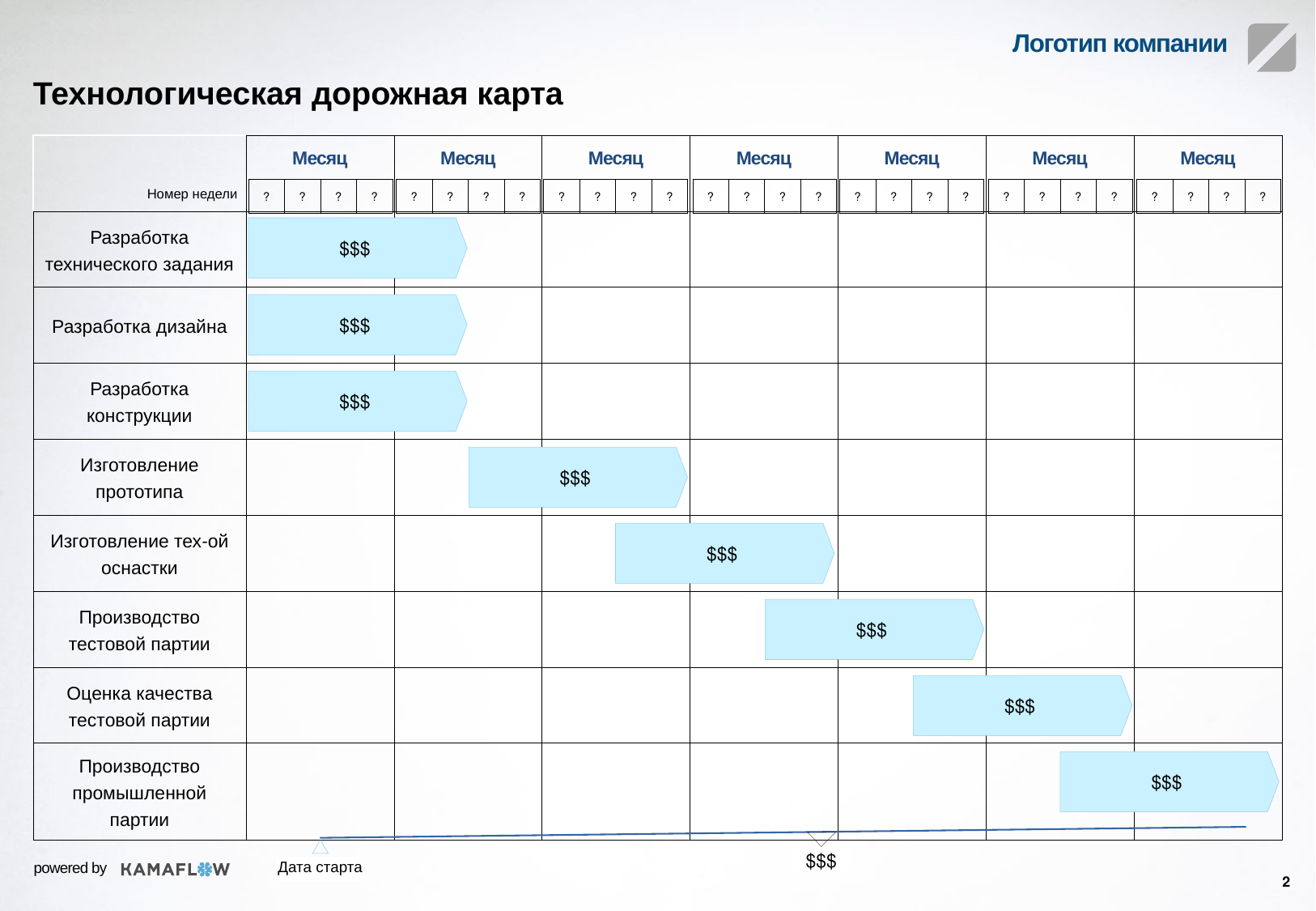

Технологическая дорожная карта
| Номер недели | Месяц | Месяц | Месяц | Месяц | Месяц | Месяц | Месяц |
| --- | --- | --- | --- | --- | --- | --- | --- |
| Разработка технического задания |  |  |  |  |  |  |  |
| Разработка дизайна |  |  |  |  |  |  |  |
| Разработка конструкции |  |  |  |  |  |  |  |
| Изготовление прототипа |  |  |  |  |  |  |  |
| Изготовление тех-ой оснастки |  |  |  |  |  |  |  |
| Производство тестовой партии |  |  |  |  |  |  |  |
| Оценка качества тестовой партии |  |  |  |  |  |  |  |
| Производство промышленной партии |  |  |  |  |  |  |  |
| ? | ? | ? | ? |
| --- | --- | --- | --- |
| ? | ? | ? | ? |
| --- | --- | --- | --- |
| ? | ? | ? | ? |
| --- | --- | --- | --- |
| ? | ? | ? | ? |
| --- | --- | --- | --- |
| ? | ? | ? | ? |
| --- | --- | --- | --- |
| ? | ? | ? | ? |
| --- | --- | --- | --- |
| ? | ? | ? | ? |
| --- | --- | --- | --- |

$$$

$$$

$$$

$$$

$$$

$$$

$$$

$$$

$$$

Дата старта
2